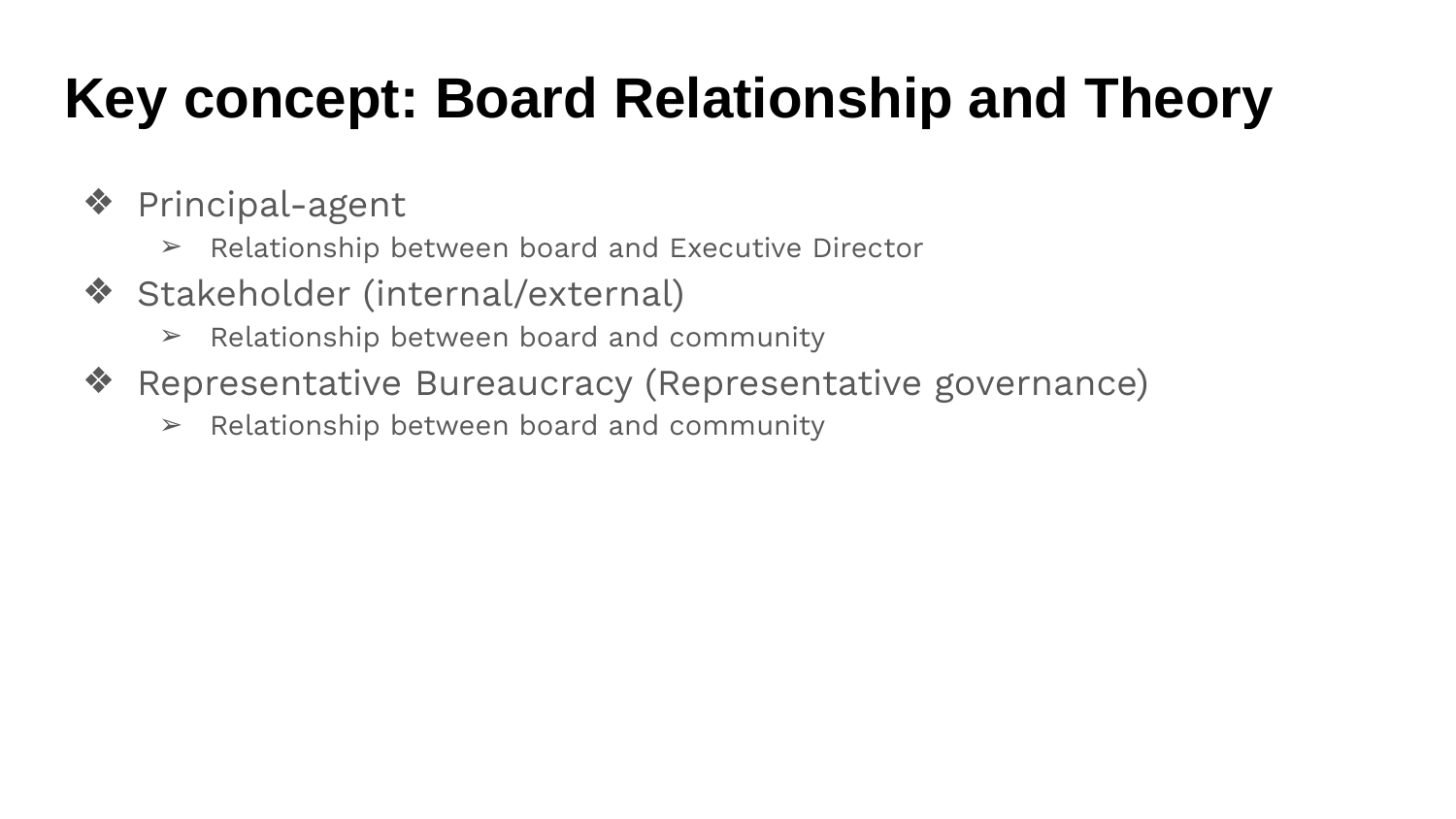

# Key concept: Board Relationship and Theory
Principal-agent
Relationship between board and Executive Director
Stakeholder (internal/external)
Relationship between board and community
Representative Bureaucracy (Representative governance)
Relationship between board and community